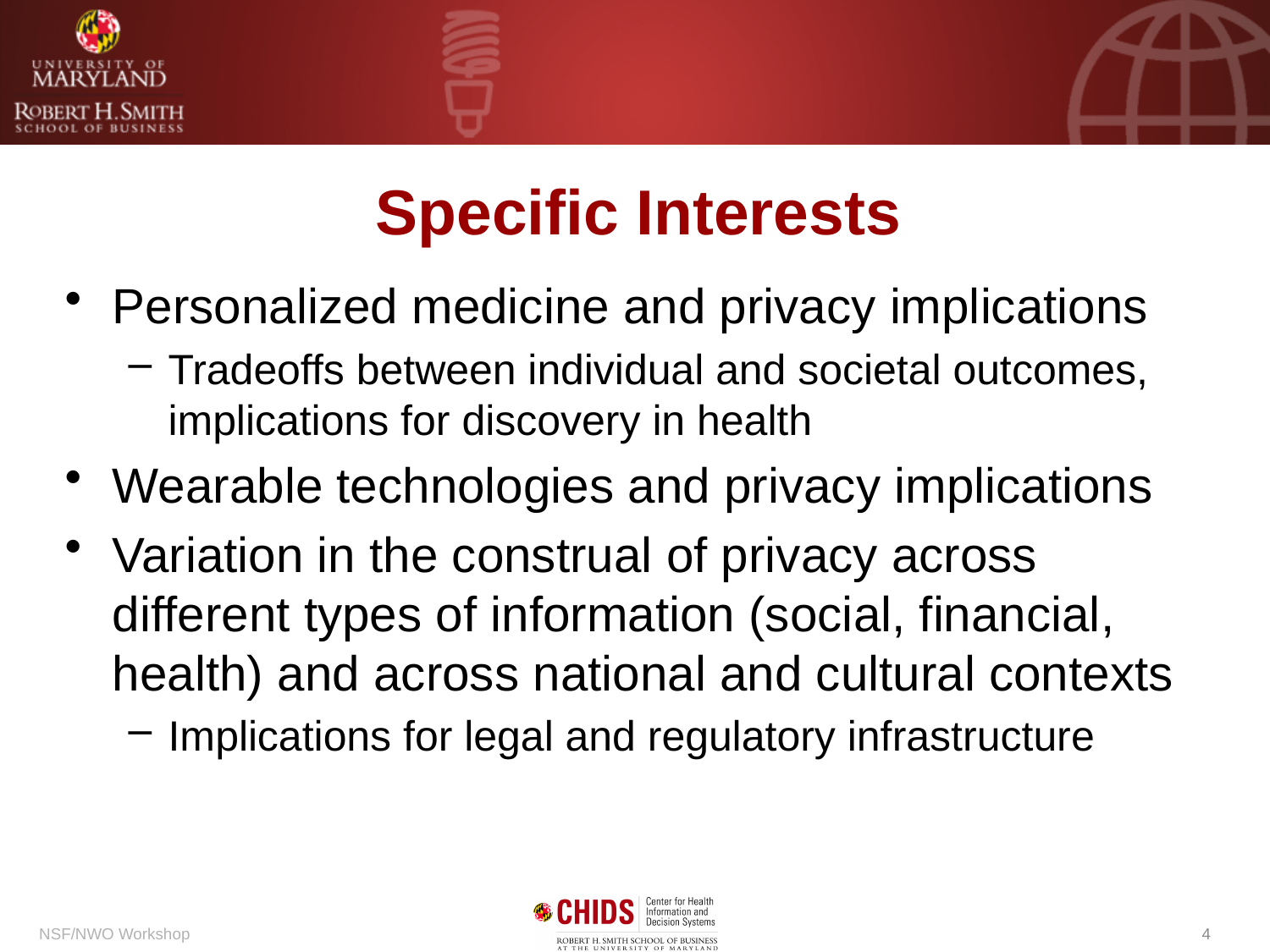

# Specific Interests
Personalized medicine and privacy implications
Tradeoffs between individual and societal outcomes, implications for discovery in health
Wearable technologies and privacy implications
Variation in the construal of privacy across different types of information (social, financial, health) and across national and cultural contexts
Implications for legal and regulatory infrastructure
4
NSF/NWO Workshop